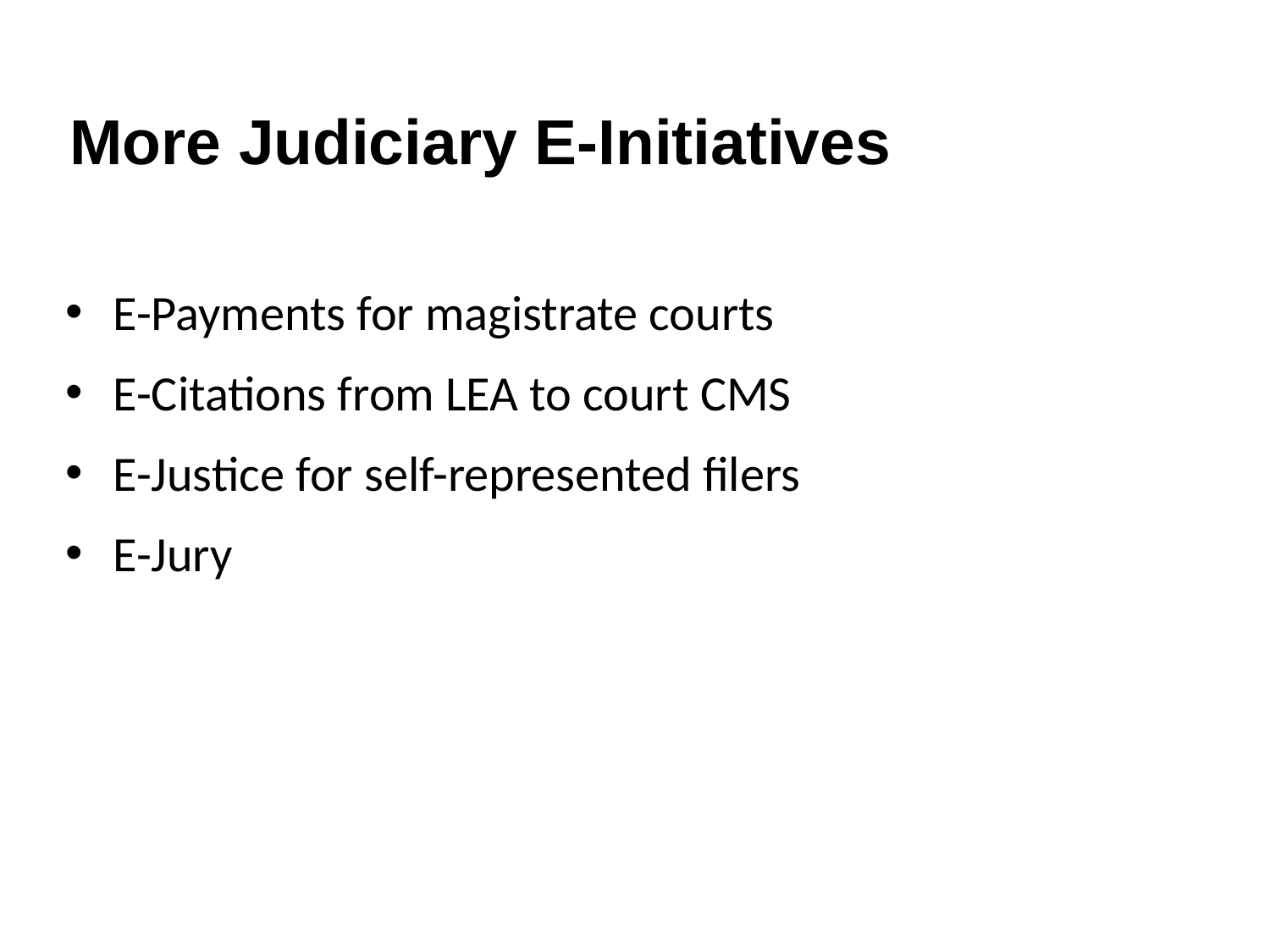

Key Success Factors
Case Study #1:
New Mexico State Judiciary
More Judiciary E-Initiatives
E-Payments for magistrate courts
E-Citations from LEA to court CMS
E-Justice for self-represented filers
E-Jury